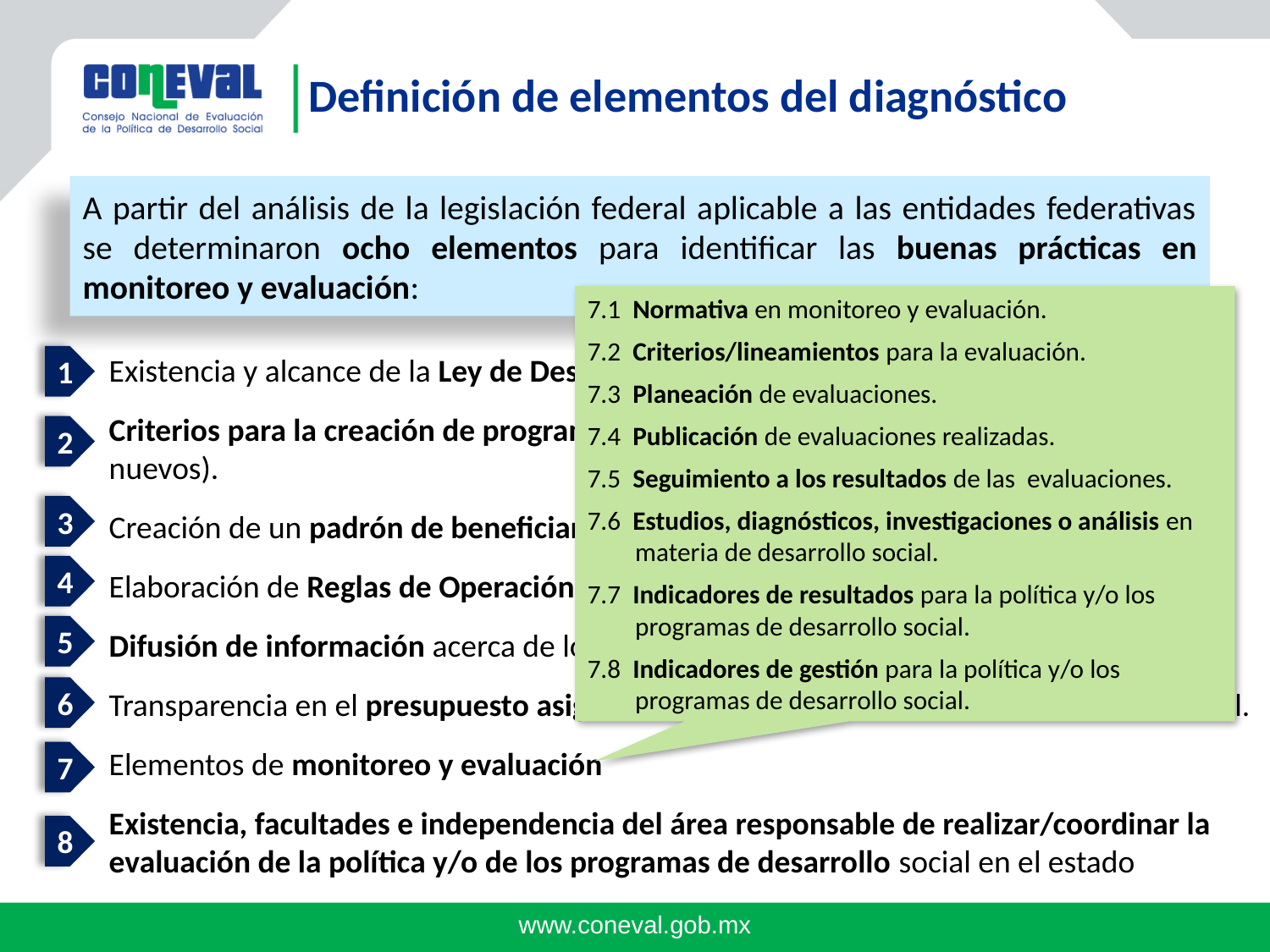

Definición de elementos del diagnóstico
A partir del análisis de la legislación federal aplicable a las entidades federativas se determinaron ocho elementos para identificar las buenas prácticas en monitoreo y evaluación:
7.1  Normativa en monitoreo y evaluación.
7.2  Criterios/lineamientos para la evaluación.
7.3  Planeación de evaluaciones.
7.4  Publicación de evaluaciones realizadas.
7.5  Seguimiento a los resultados de las  evaluaciones.
7.6  Estudios, diagnósticos, investigaciones o análisis en materia de desarrollo social.
7.7  Indicadores de resultados para la política y/o los programas de desarrollo social.
7.8  Indicadores de gestión para la política y/o los programas de desarrollo social.
1
Existencia y alcance de la Ley de Desarrollo Social (LDS) o equivalente.
Criterios para la creación de programas  estatales de desarrollo social (programas nuevos).
Creación de un padrón de beneficiarios.
Elaboración de Reglas de Operación (ROP) o equivalente.
Difusión de información acerca de los programas estatales de desarrollo social.
Transparencia en el presupuesto asignado a los programas estatales de desarrollo social.
Elementos de monitoreo y evaluación
Existencia, facultades e independencia del área responsable de realizar/coordinar la evaluación de la política y/o de los programas de desarrollo social en el estado
2
3
4
5
6
7
8